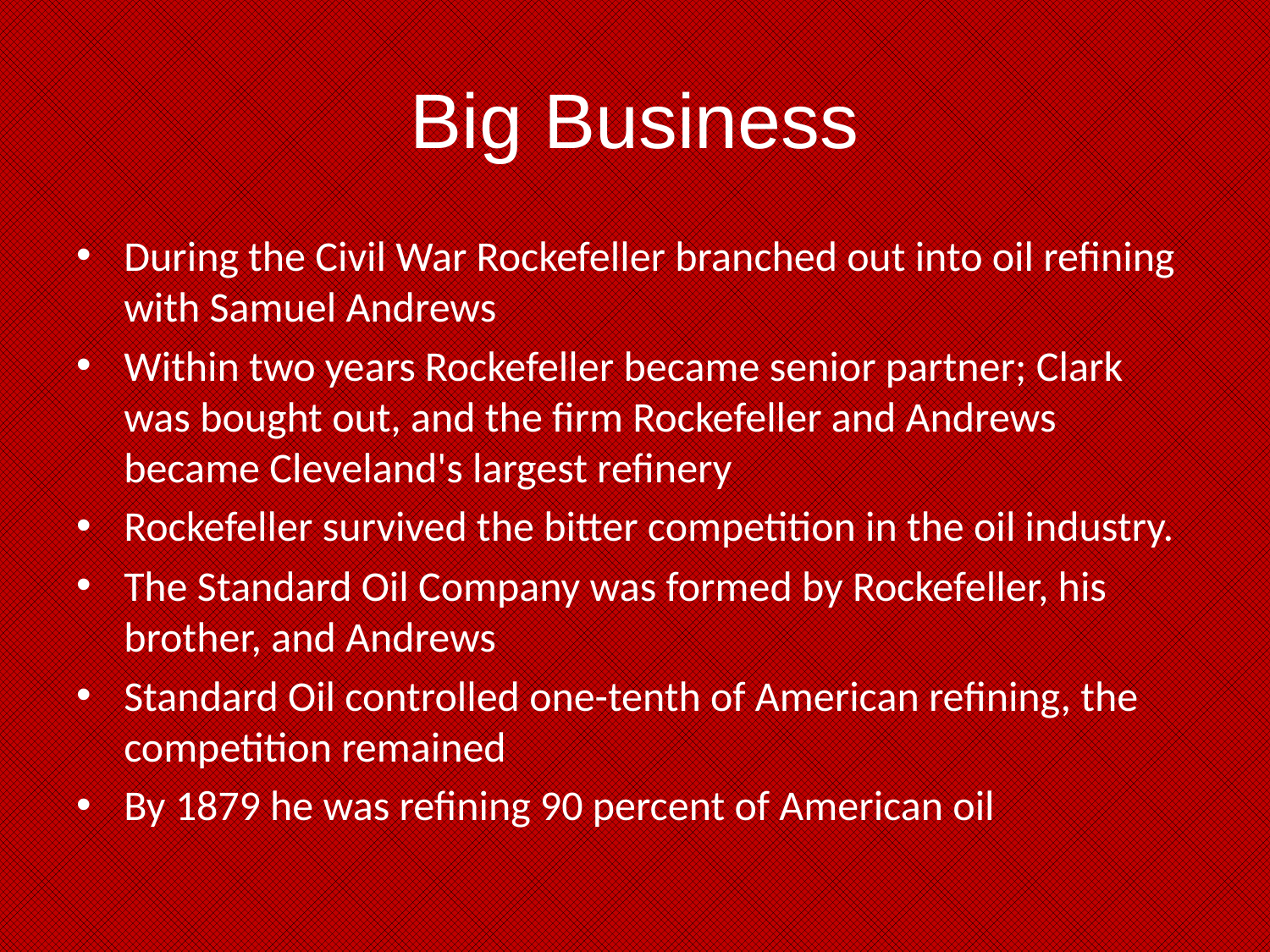

# Big Business
During the Civil War Rockefeller branched out into oil refining with Samuel Andrews
Within two years Rockefeller became senior partner; Clark was bought out, and the firm Rockefeller and Andrews became Cleveland's largest refinery
Rockefeller survived the bitter competition in the oil industry.
The Standard Oil Company was formed by Rockefeller, his brother, and Andrews
Standard Oil controlled one-tenth of American refining, the competition remained
By 1879 he was refining 90 percent of American oil